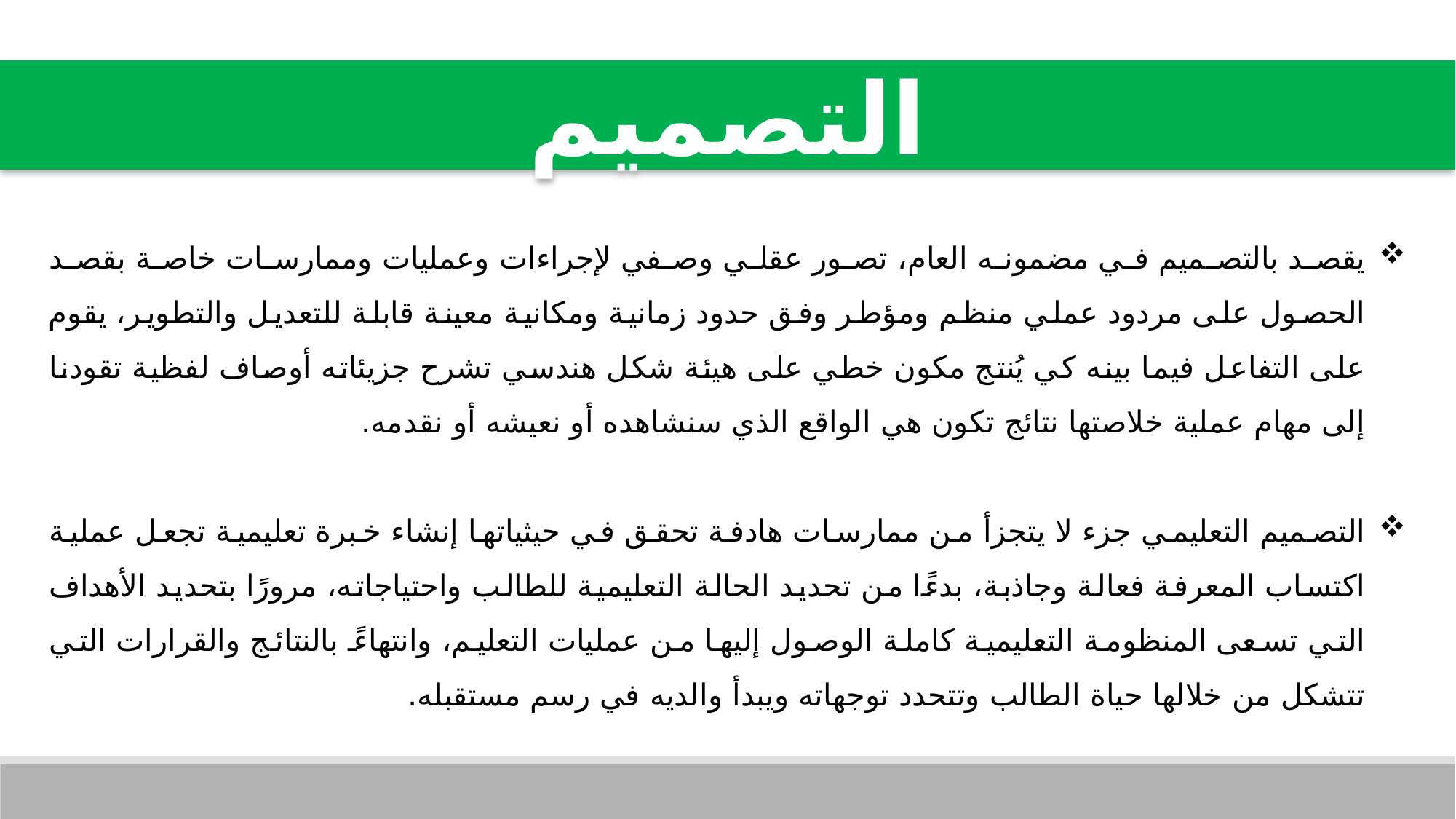

التصميم
يقصد بالتصميم في مضمونه العام، تصور عقلي وصفي لإجراءات وعمليات وممارسات خاصة بقصد الحصول على مردود عملي منظم ومؤطر وفق حدود زمانية ومكانية معينة قابلة للتعديل والتطوير، يقوم على التفاعل فيما بينه كي يُنتج مكون خطي على هيئة شكل هندسي تشرح جزيئاته أوصاف لفظية تقودنا إلى مهام عملية خلاصتها نتائج تكون هي الواقع الذي سنشاهده أو نعيشه أو نقدمه.

التصميم التعليمي جزء لا يتجزأ من ممارسات هادفة تحقق في حيثياتها إنشاء خبرة تعليمية تجعل عملية اكتساب المعرفة فعالة وجاذبة، بدءًا من تحديد الحالة التعليمية للطالب واحتياجاته، مرورًا بتحديد الأهداف التي تسعى المنظومة التعليمية كاملة الوصول إليها من عمليات التعليم، وانتهاءً بالنتائج والقرارات التي تتشكل من خلالها حياة الطالب وتتحدد توجهاته ويبدأ والديه في رسم مستقبله.